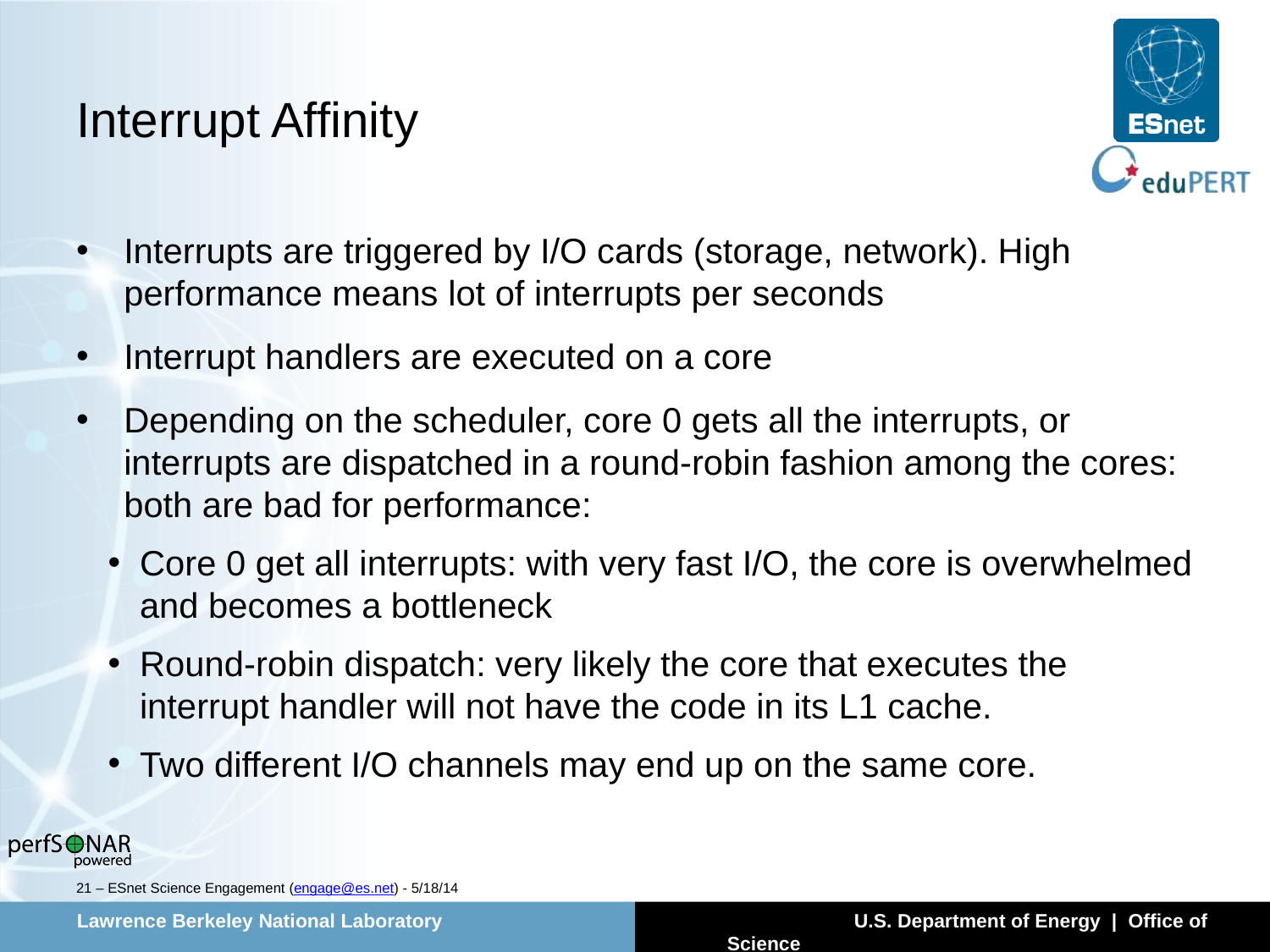

# Interrupt Affinity
Interrupts are triggered by I/O cards (storage, network). High performance means lot of interrupts per seconds
Interrupt handlers are executed on a core
Depending on the scheduler, core 0 gets all the interrupts, or interrupts are dispatched in a round-robin fashion among the cores: both are bad for performance:
Core 0 get all interrupts: with very fast I/O, the core is overwhelmed and becomes a bottleneck
Round-robin dispatch: very likely the core that executes the interrupt handler will not have the code in its L1 cache.
Two different I/O channels may end up on the same core.
21 – ESnet Science Engagement (engage@es.net) - 5/18/14